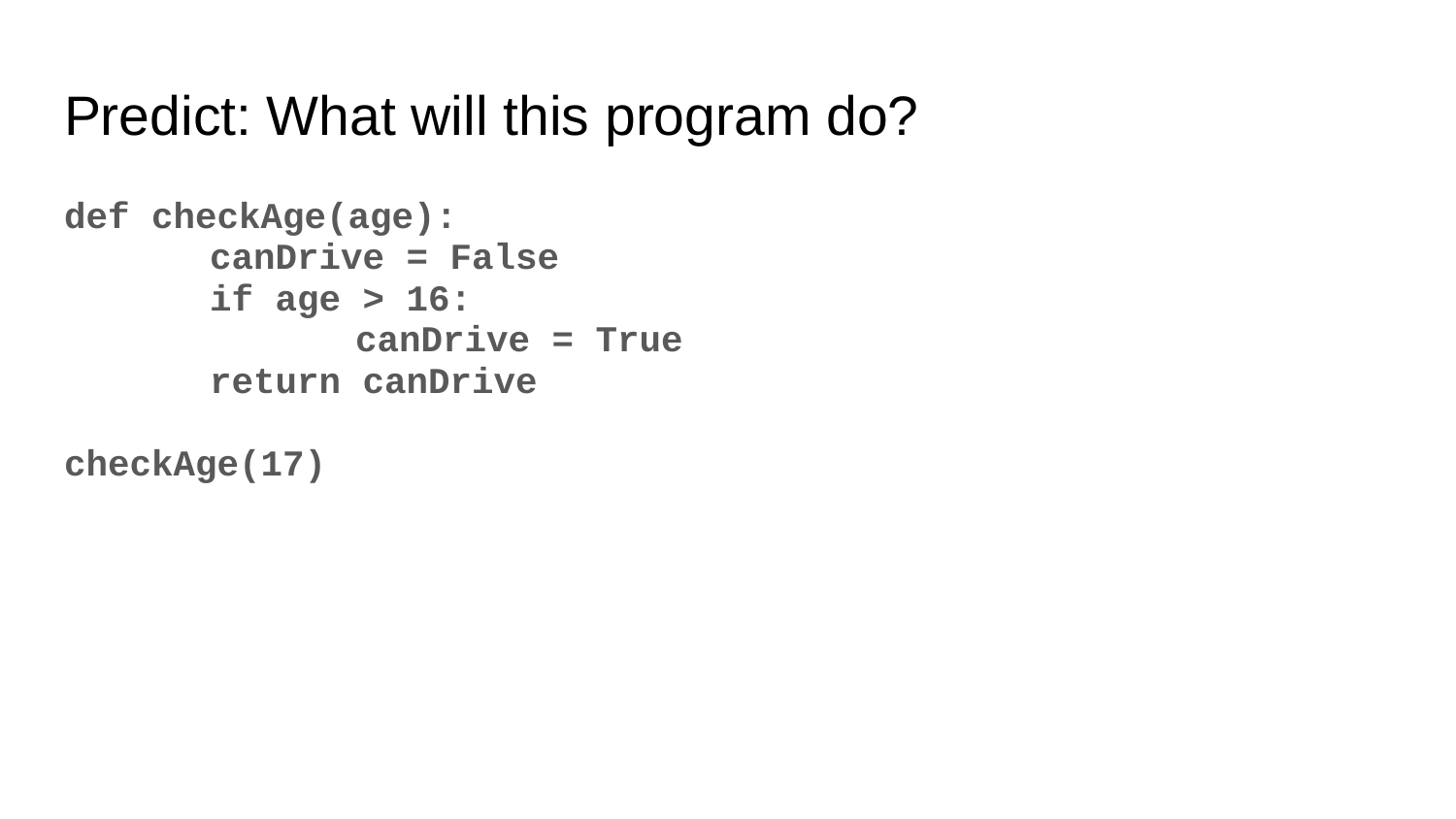

# Predict: What will this program do?
def checkAge(age):
	canDrive = False
	if age > 16:
		canDrive = True
	return canDrive

checkAge(17)